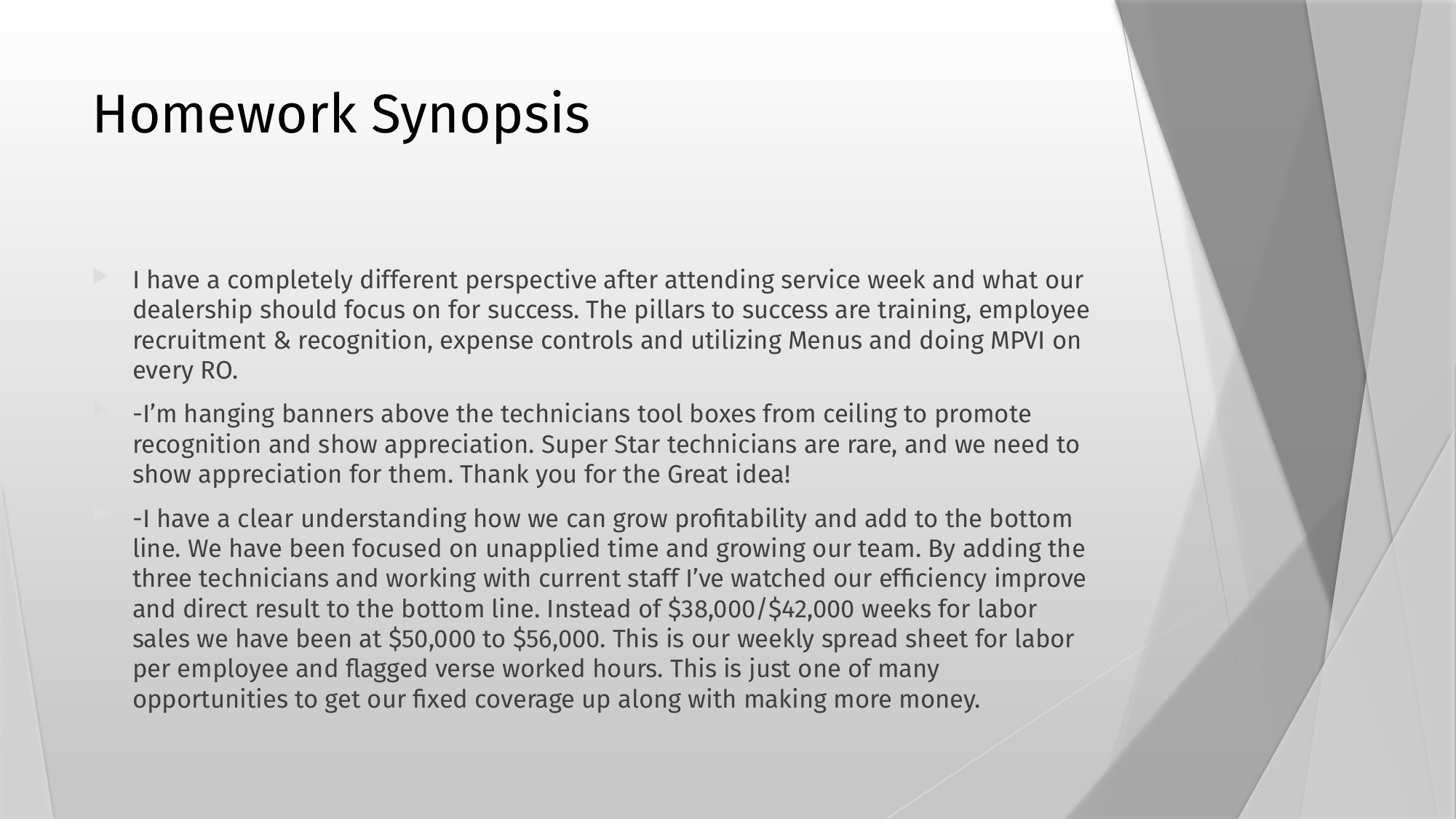

# Homework Synopsis
I have a completely different perspective after attending service week and what our dealership should focus on for success. The pillars to success are training, employee recruitment & recognition, expense controls and utilizing Menus and doing MPVI on every RO.
-I’m hanging banners above the technicians tool boxes from ceiling to promote recognition and show appreciation. Super Star technicians are rare, and we need to show appreciation for them. Thank you for the Great idea!
-I have a clear understanding how we can grow profitability and add to the bottom line. We have been focused on unapplied time and growing our team. By adding the three technicians and working with current staff I’ve watched our efficiency improve and direct result to the bottom line. Instead of $38,000/$42,000 weeks for labor sales we have been at $50,000 to $56,000. This is our weekly spread sheet for labor per employee and flagged verse worked hours. This is just one of many opportunities to get our fixed coverage up along with making more money.